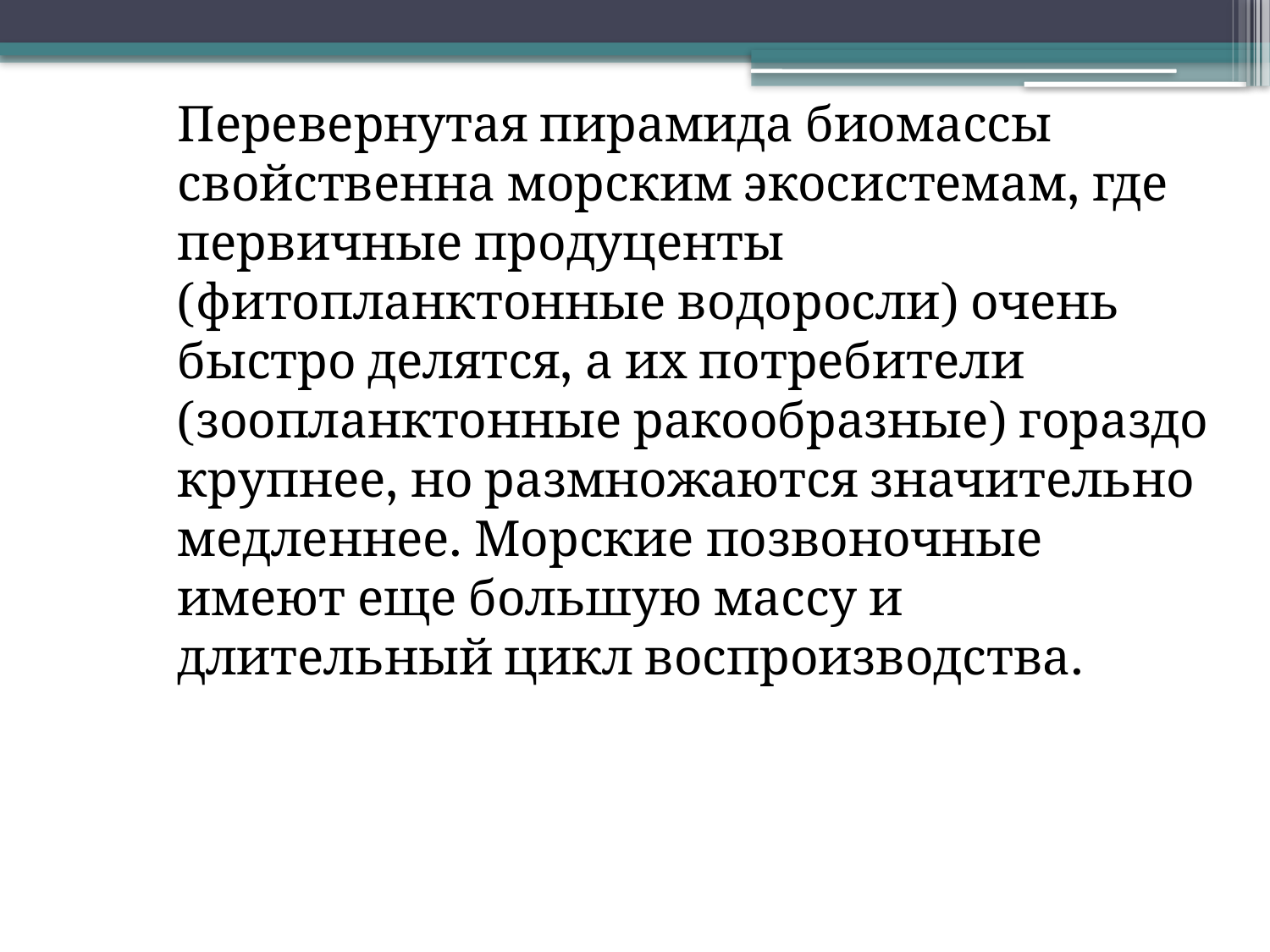

Перевернутая пирамида биомассы свойственна морским экосистемам, где первичные продуценты (фитопланктонные водоросли) очень быстро делятся, а их потребители (зоопланктонные ракообразные) гораздо крупнее, но размножаются значительно медленнее. Морские позвоночные имеют еще большую массу и длительный цикл воспроизводства.